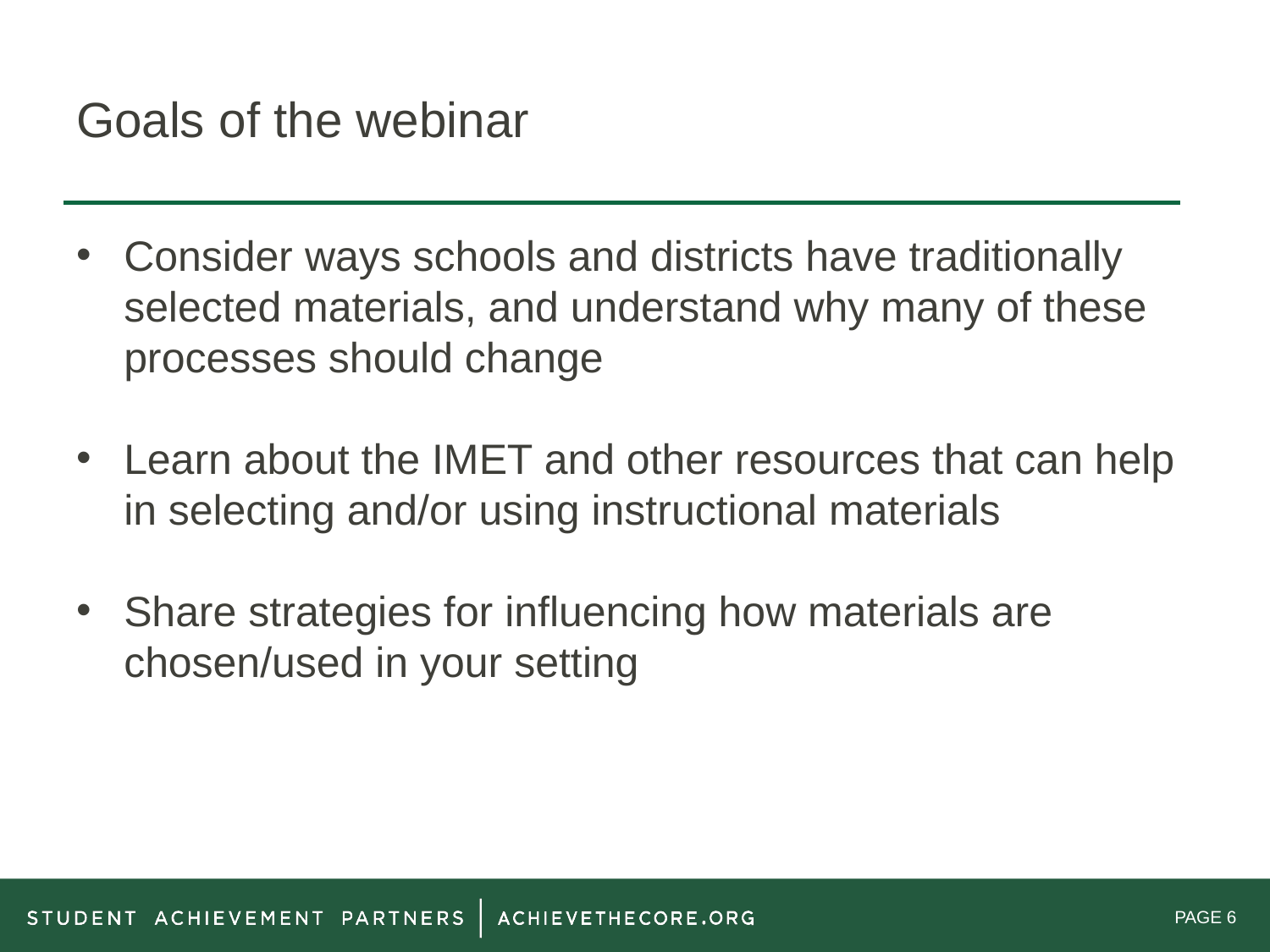

# Goals of the webinar
Consider ways schools and districts have traditionally selected materials, and understand why many of these processes should change

Learn about the IMET and other resources that can help in selecting and/or using instructional materials

Share strategies for influencing how materials are chosen/used in your setting